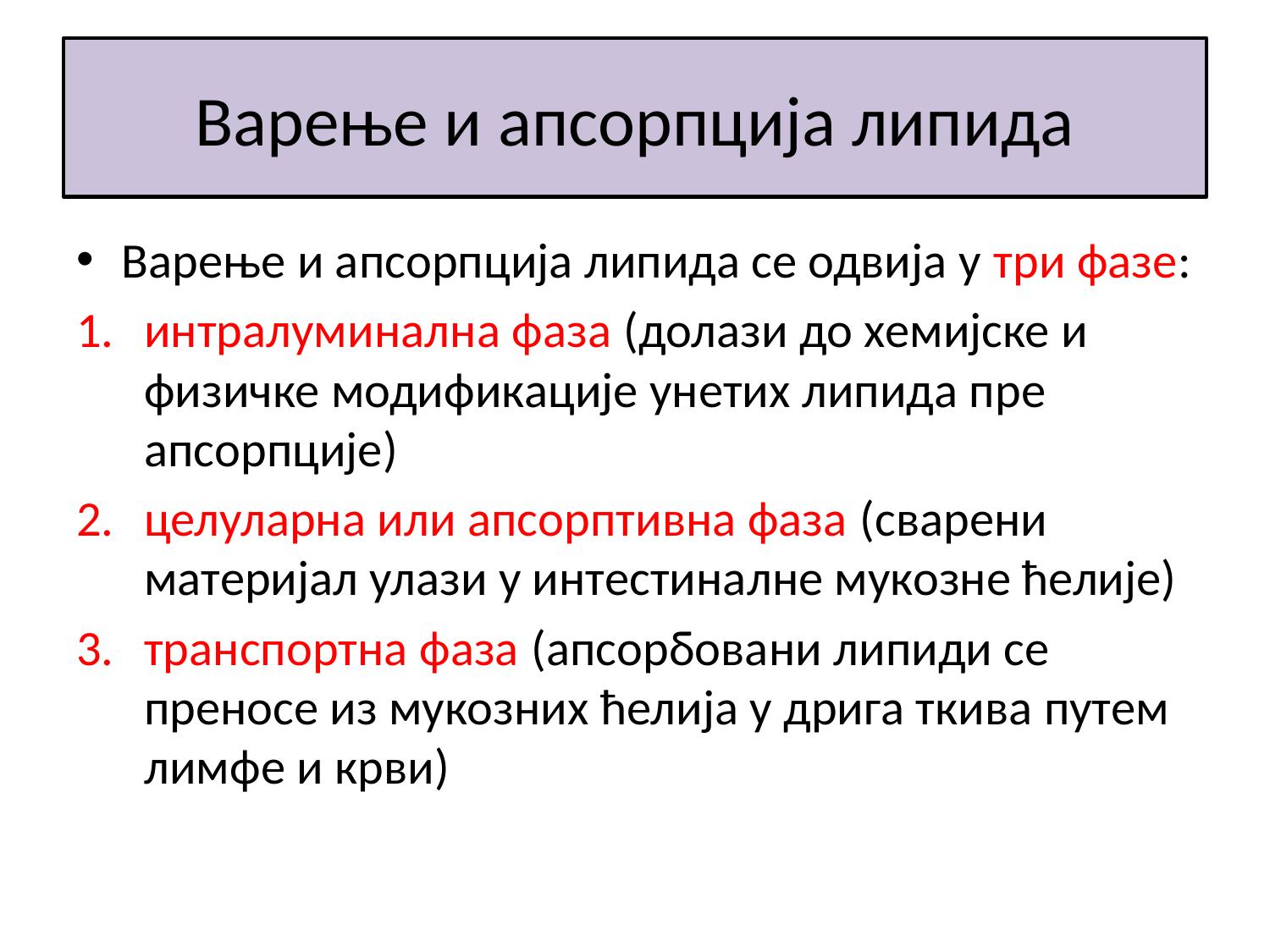

# Варење и апсорпција липида
Варење и апсорпција липида се одвија у три фазе:
интралуминална фаза (долази до хемијске и физичке модификације унетих липида пре апсорпције)
целуларна или апсорптивна фаза (сварени материјал улази у интестиналне мукозне ћелије)
транспортна фаза (апсорбовани липиди се преносе из мукозних ћелија у дрига ткива путем лимфе и крви)